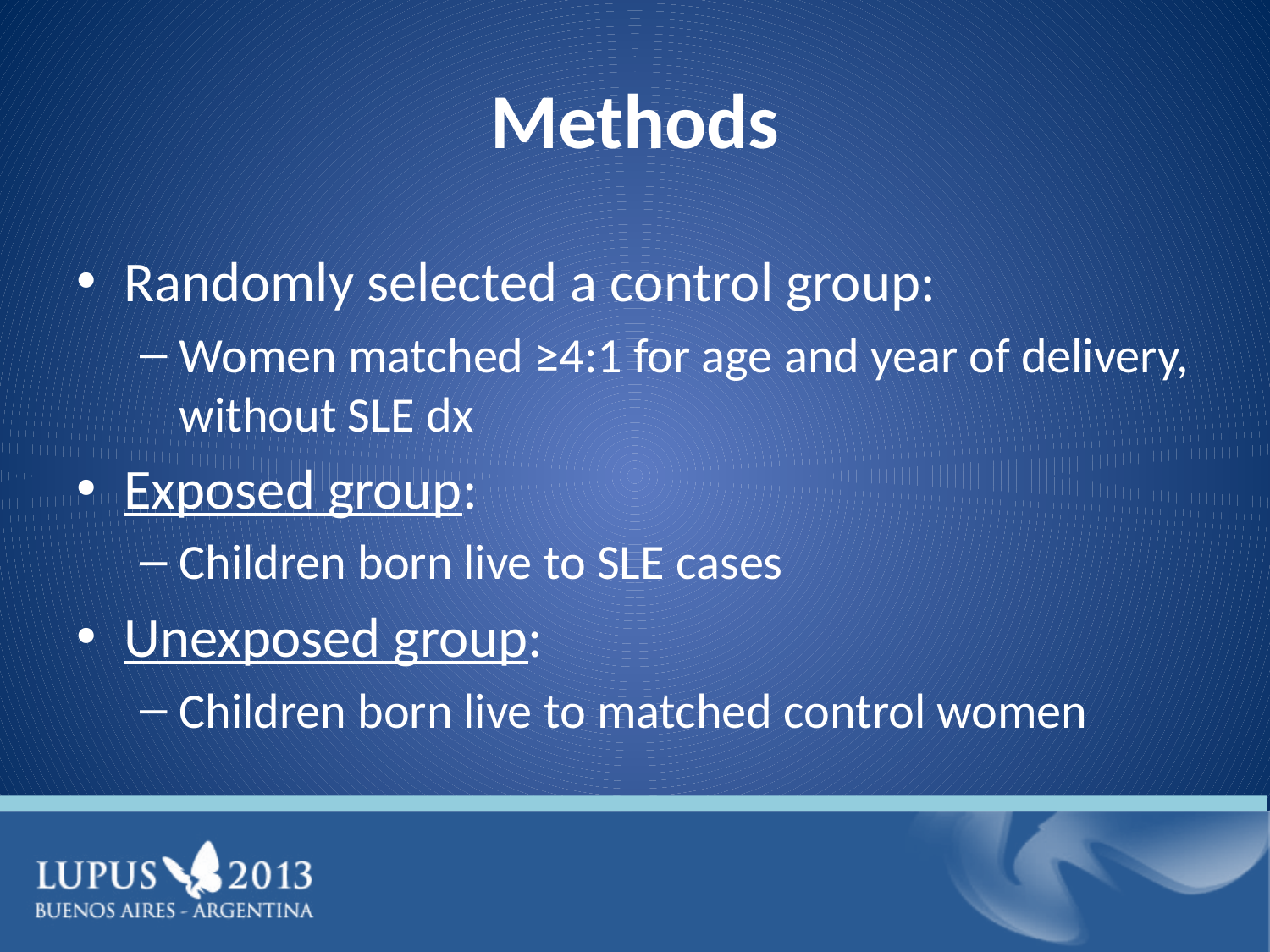

# Methods
Randomly selected a control group:
Women matched ≥4:1 for age and year of delivery, without SLE dx
Exposed group:
Children born live to SLE cases
Unexposed group:
Children born live to matched control women